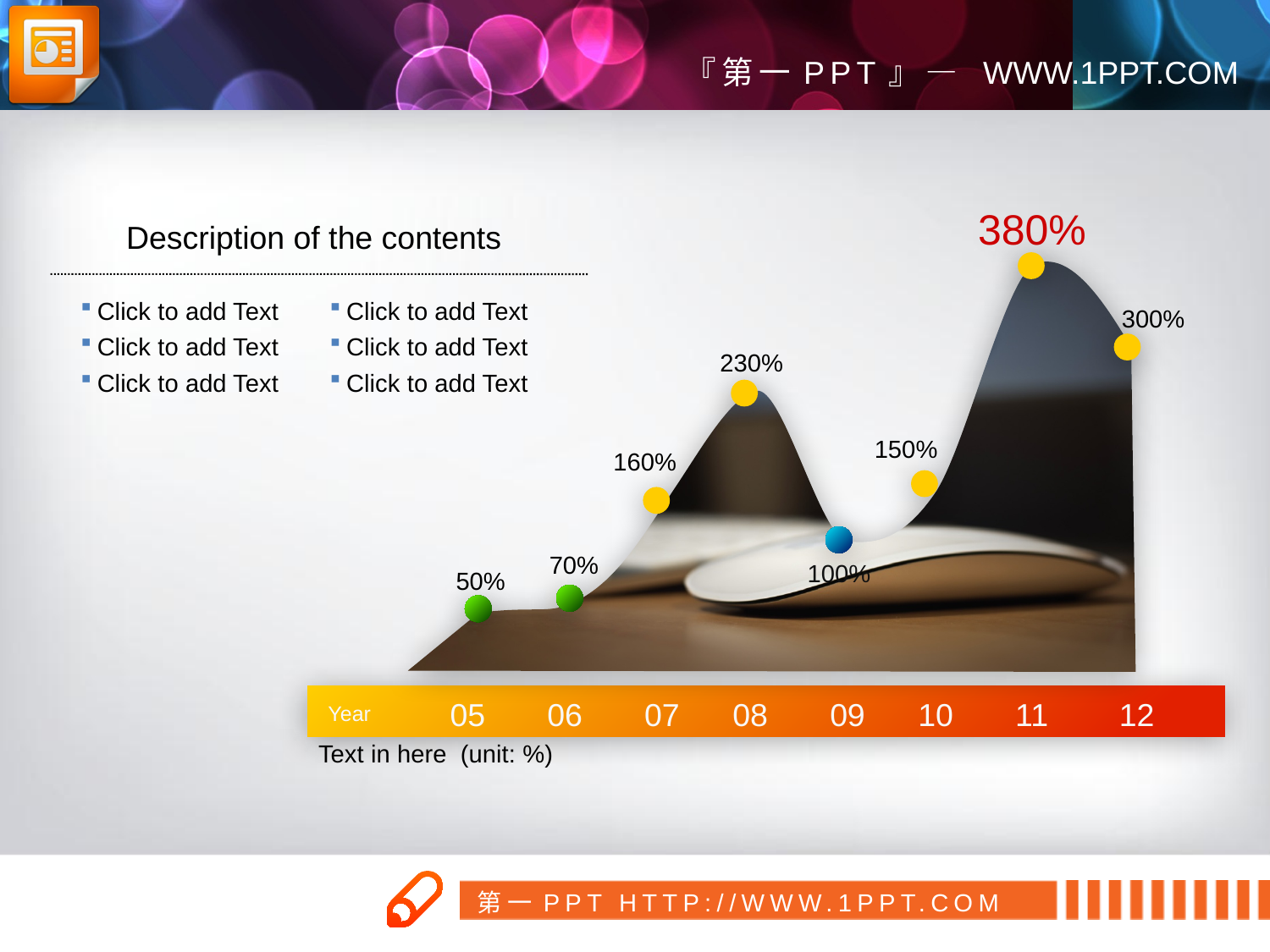

380%
Description of the contents

Click to add Text
Click to add Text
Click to add Text
Click to add Text
Click to add Text
Click to add Text
300%

230%

150%
160%

70%
100%
50%

05       06       07      08       09      10       11        12
Year
Text in here  (unit: %)